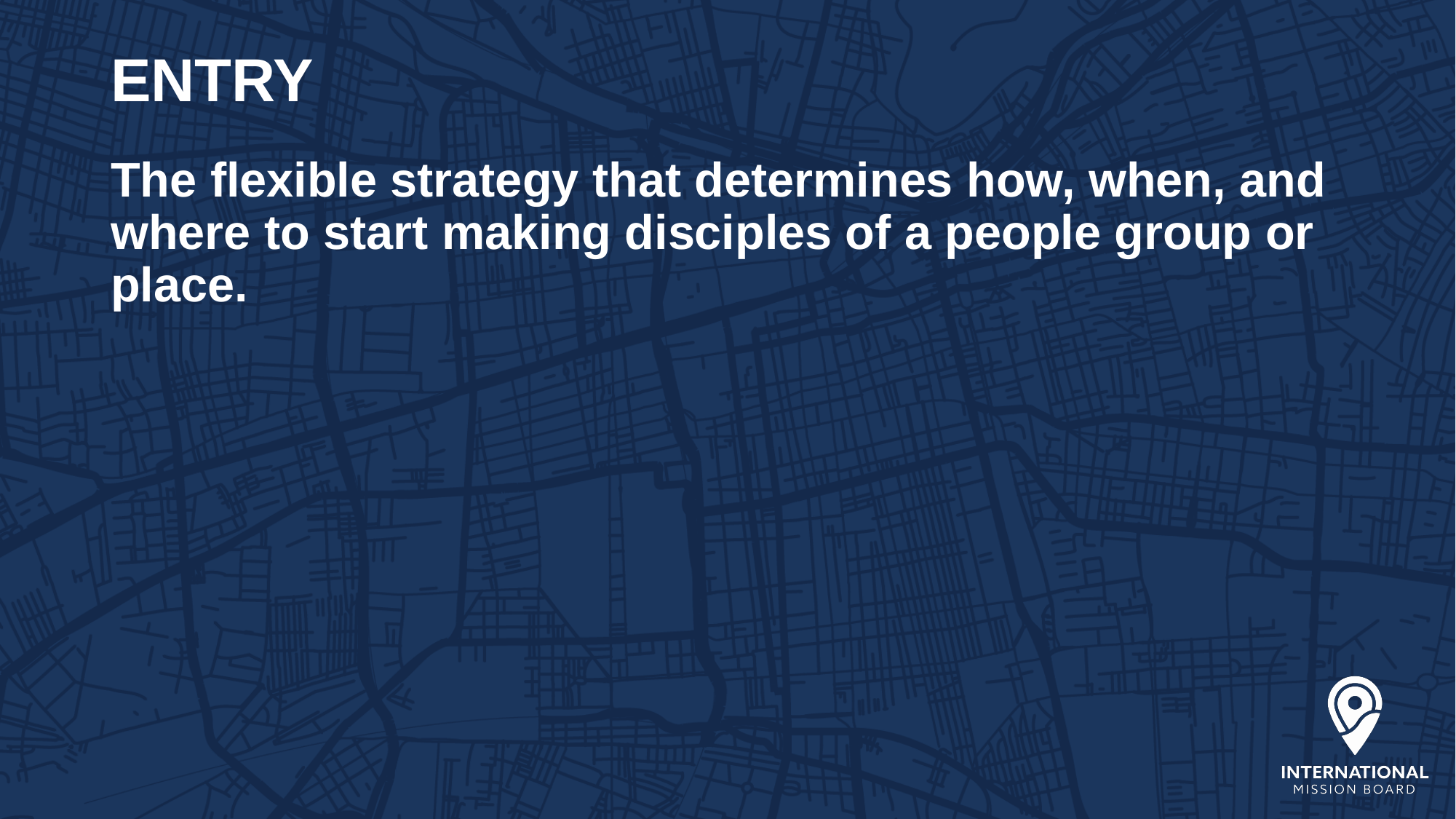

# ENTRY
The flexible strategy that determines how, when, and where to start making disciples of a people group or place.